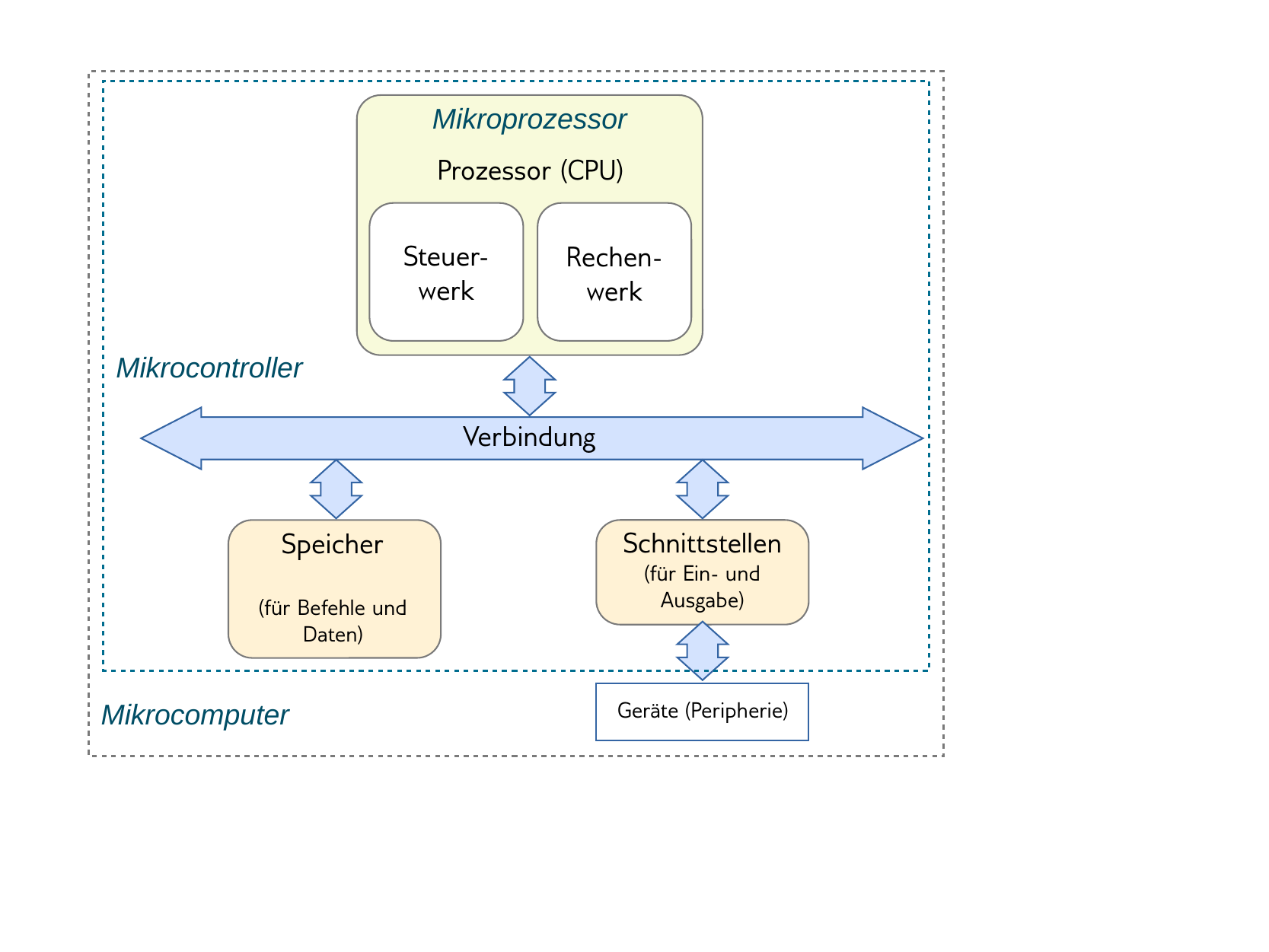

Mikroprozessor

Prozessor (CPU)

Steuer-werk
Rechen-werk
Mikrocontroller

Verbindung

Schnittstellen
(für Ein- und
Ausgabe)
Speicher

(für Befehle und Daten)

Mikrocomputer

Geräte (Peripherie)